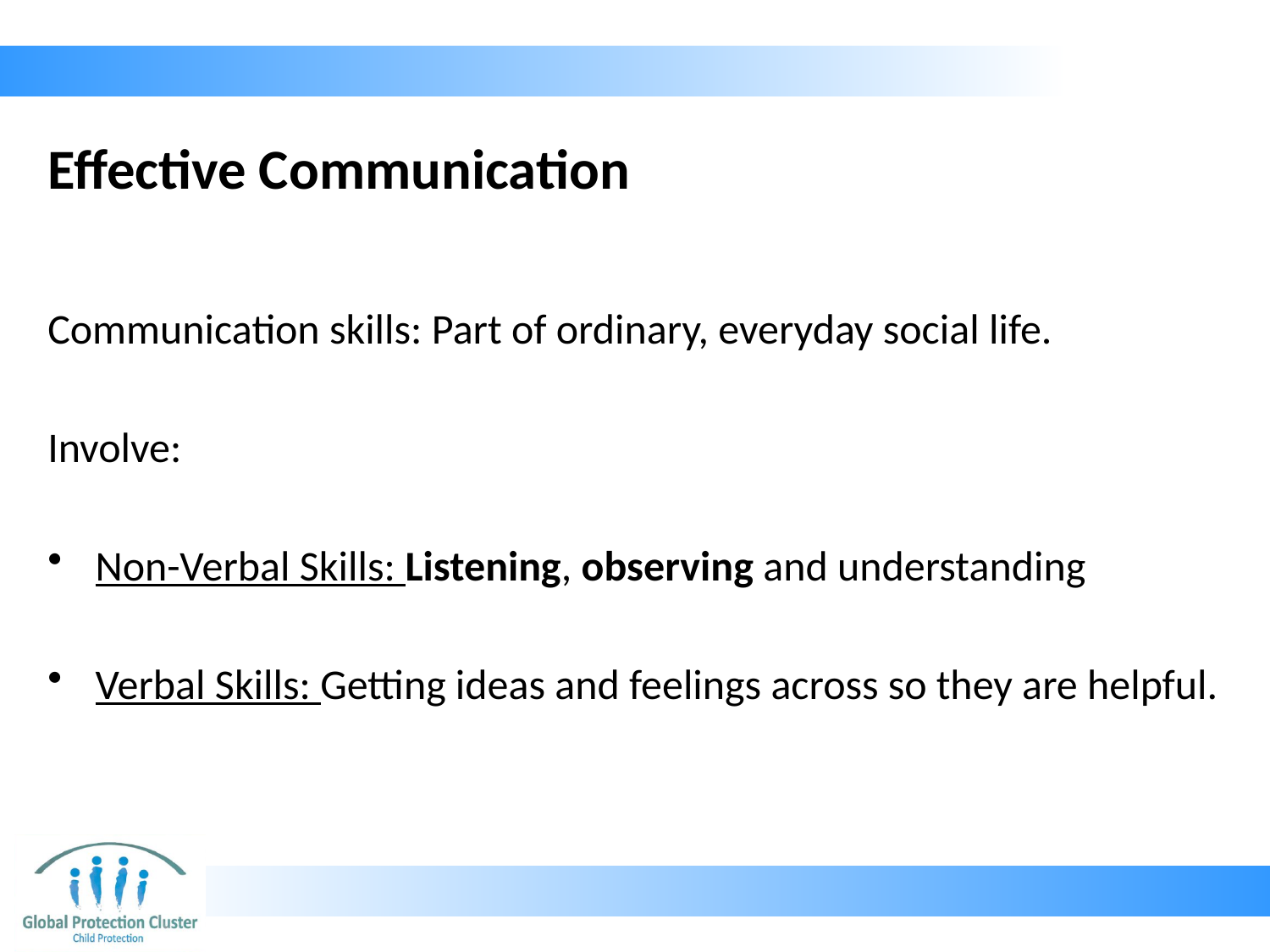

# Effective Communication

Communication skills: Part of ordinary, everyday social life.

Involve:

Non-Verbal Skills: Listening, observing and understanding

Verbal Skills: Getting ideas and feelings across so they are helpful.